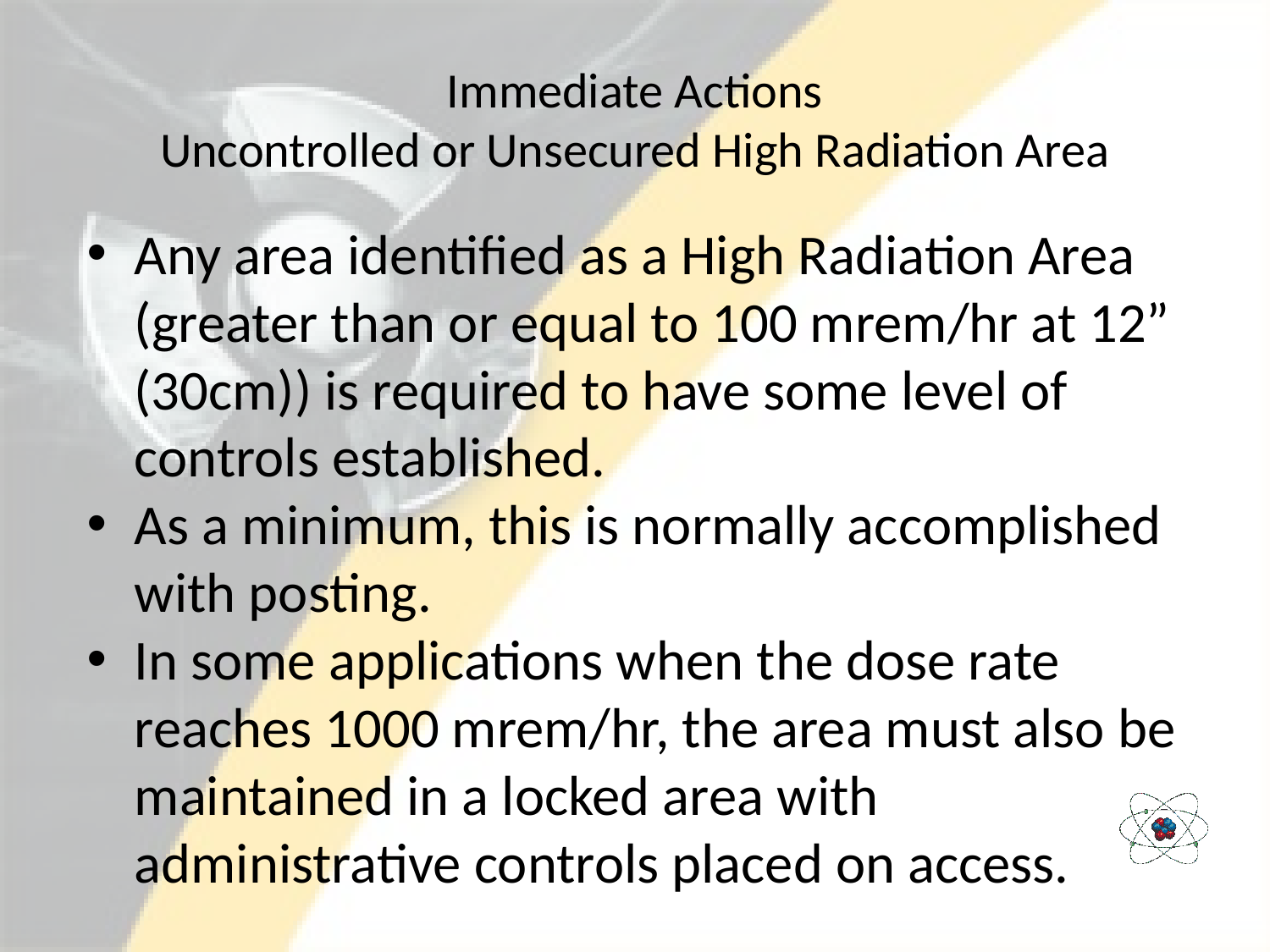

# Immediate Actions Uncontrolled or Unsecured High Radiation Area
Any area identified as a High Radiation Area (greater than or equal to 100 mrem/hr at 12” (30cm)) is required to have some level of controls established.
As a minimum, this is normally accomplished with posting.
In some applications when the dose rate reaches 1000 mrem/hr, the area must also be maintained in a locked area with administrative controls placed on access.